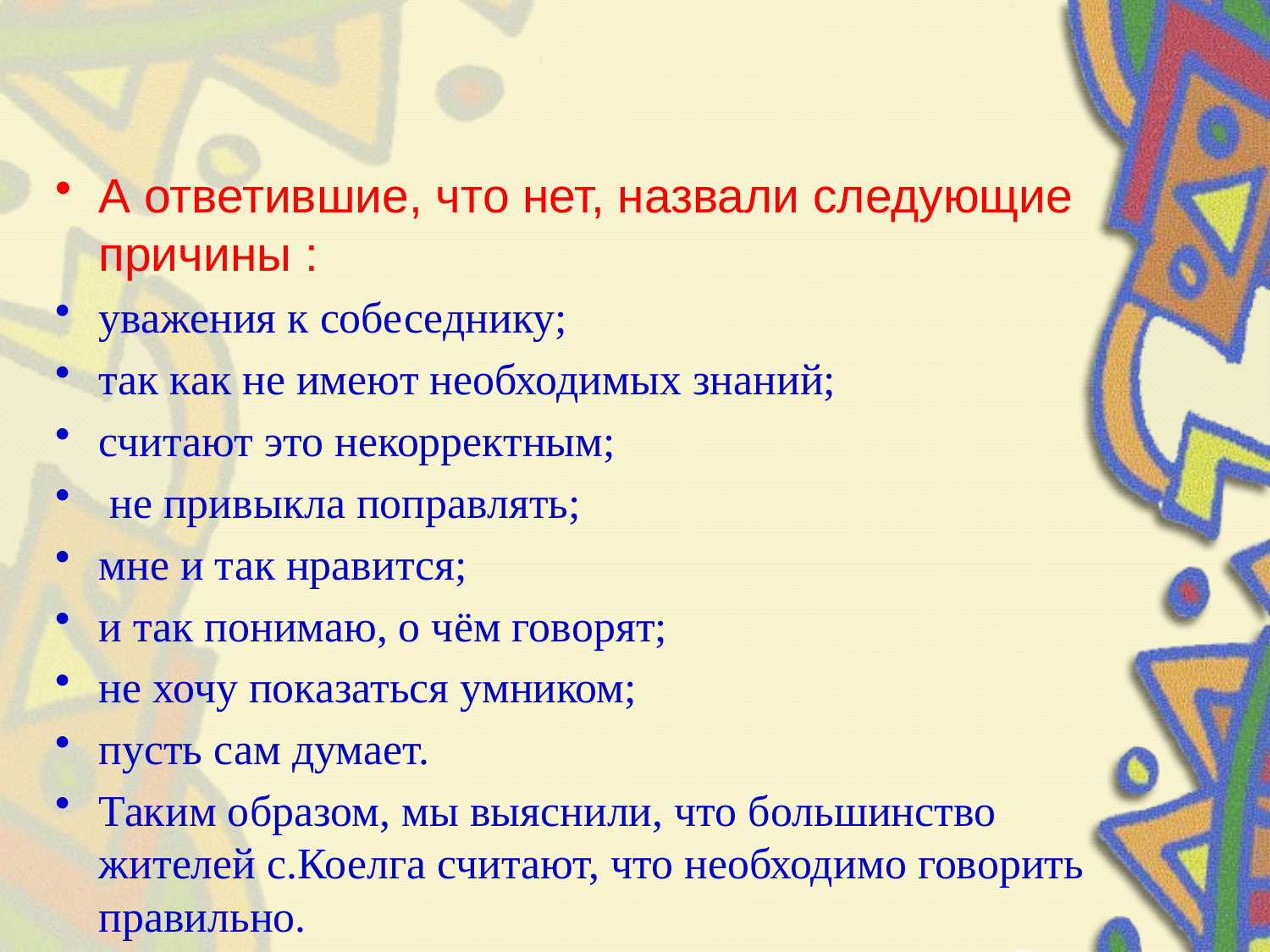

#
А ответившие, что нет, назвали следующие причины :
уважения к собеседнику;
так как не имеют необходимых знаний;
считают это некорректным;
 не привыкла поправлять;
мне и так нравится;
и так понимаю, о чём говорят;
не хочу показаться умником;
пусть сам думает.
Таким образом, мы выяснили, что большинство жителей с.Коелга считают, что необходимо говорить правильно.